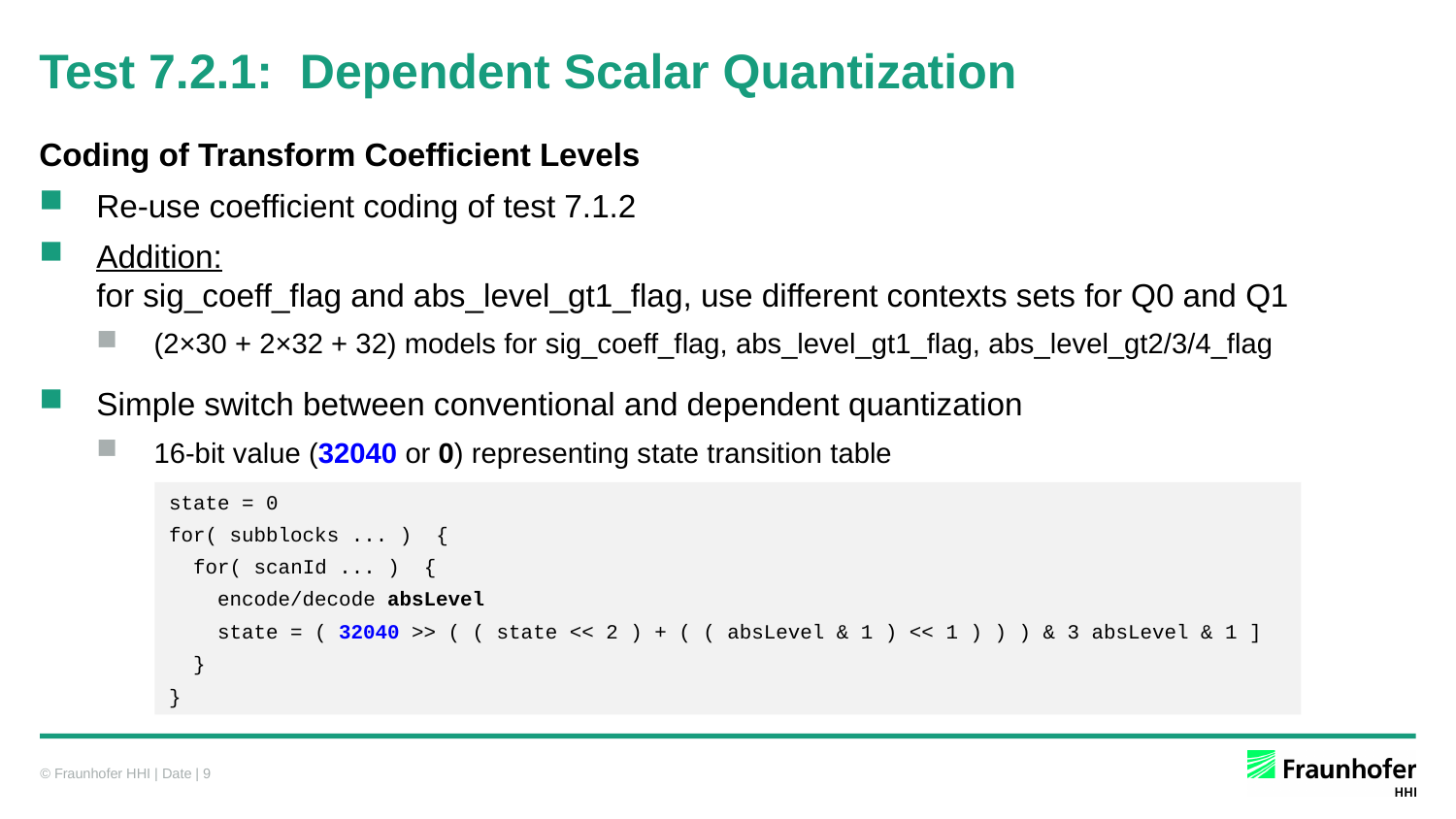

# Test 7.2.1:  Dependent Scalar Quantization
Coding of Transform Coefficient Levels
Re-use coefficient coding of test 7.1.2
Addition:
for sig_coeff_flag and abs_level_gt1_flag, use different contexts sets for Q0 and Q1
(2×30 + 2×32 + 32) models for sig_coeff_flag, abs_level_gt1_flag, abs_level_gt2/3/4_flag
Simple switch between conventional and dependent quantization
16-bit value (32040 or 0) representing state transition table
state = 0
for( subblocks ... )  {
  for( scanId ... )  {
    encode/decode absLevel
    state = ( 32040 >> ( ( state << 2 ) + ( ( absLevel & 1 ) << 1 ) ) ) & 3 absLevel & 1 ]
  }
}